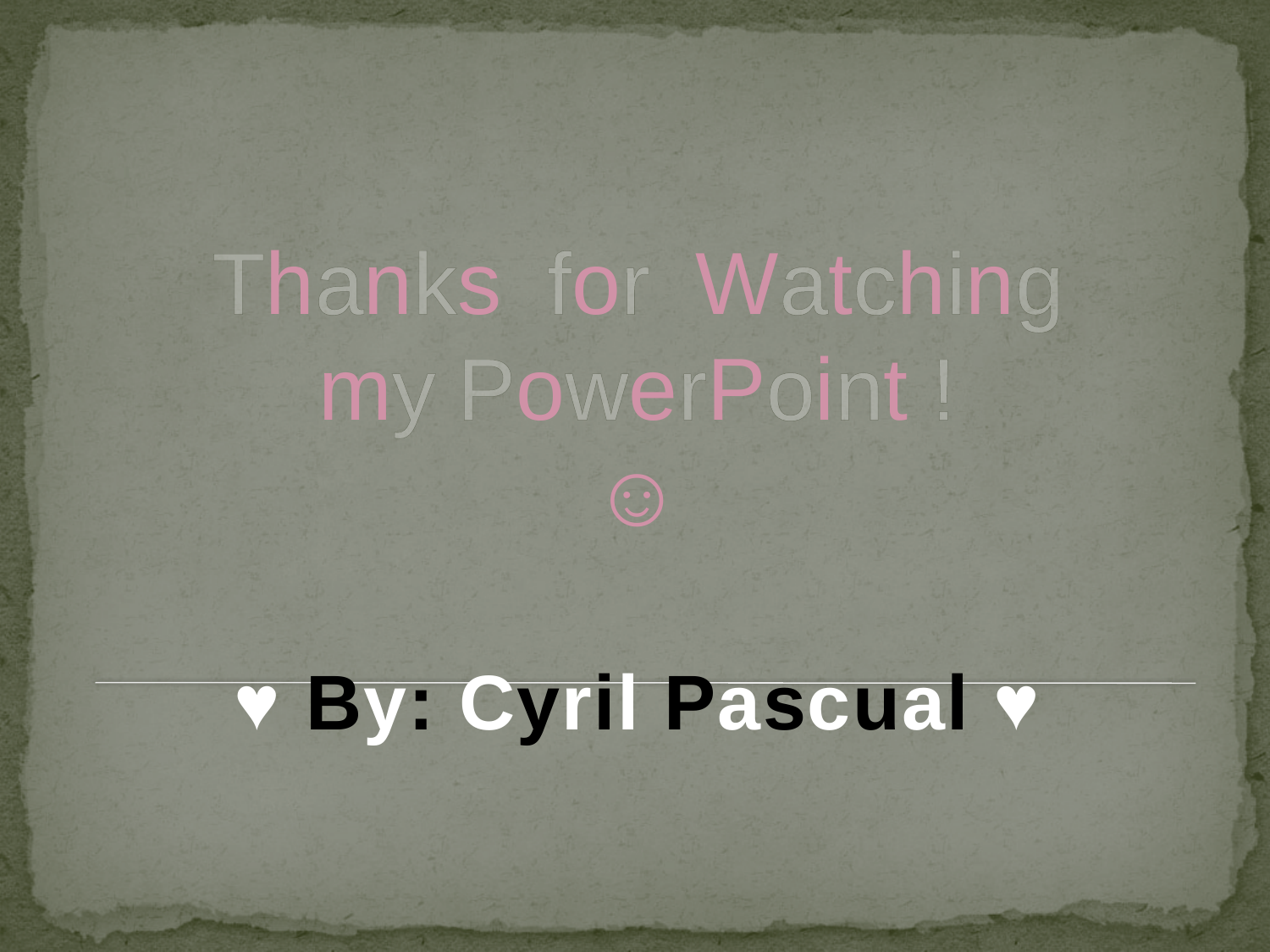

# Thanks  for  Watching my PowerPoint ! ☺
♥ By: Cyril Pascual ♥